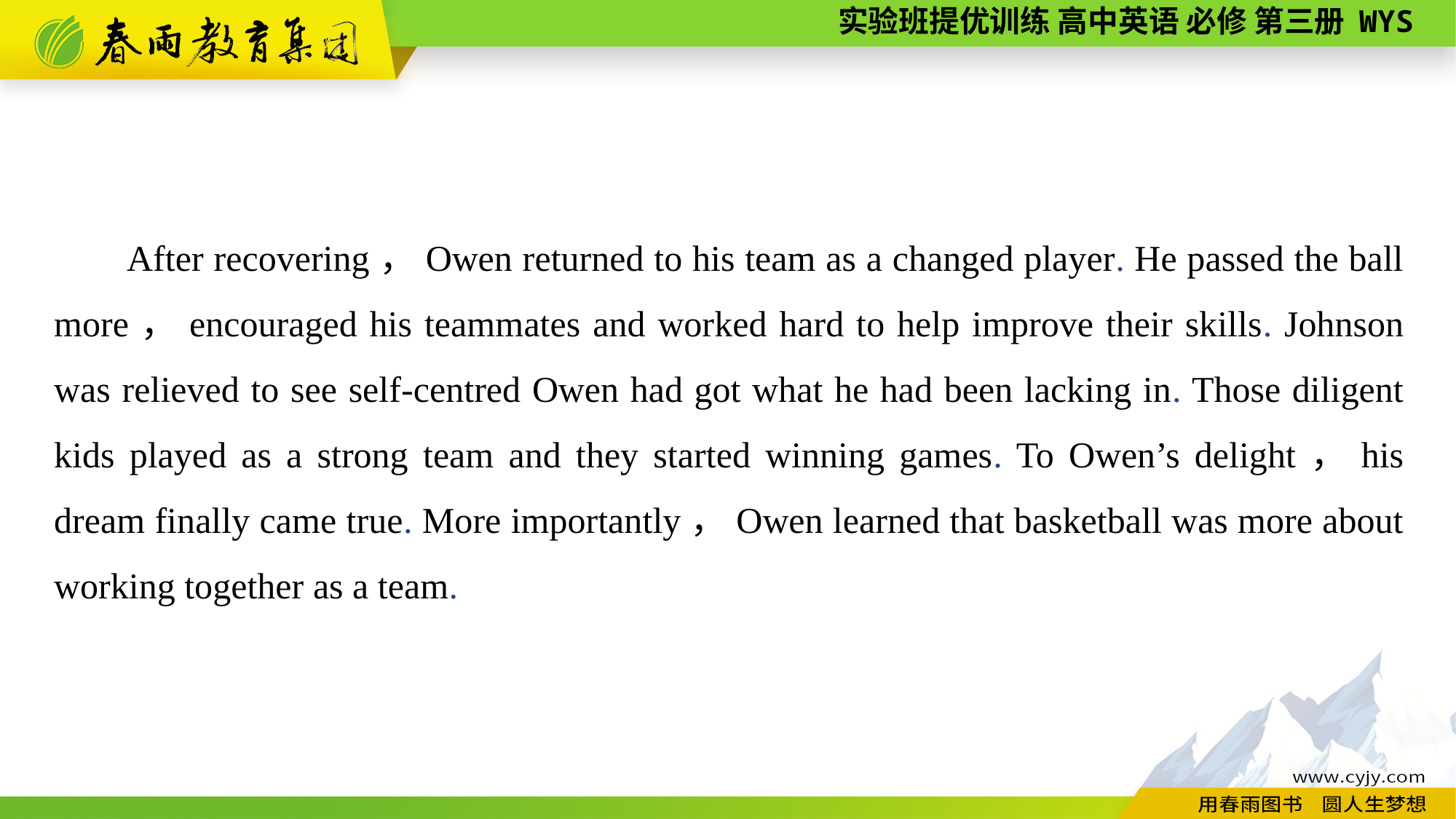

After recovering，Owen returned to his team as a changed player. He passed the ball more，encouraged his teammates and worked hard to help improve their skills. Johnson was relieved to see self-centred Owen had got what he had been lacking in. Those diligent kids played as a strong team and they started winning games. To Owen’s delight，his dream finally came true. More importantly，Owen learned that basketball was more about working together as a team.